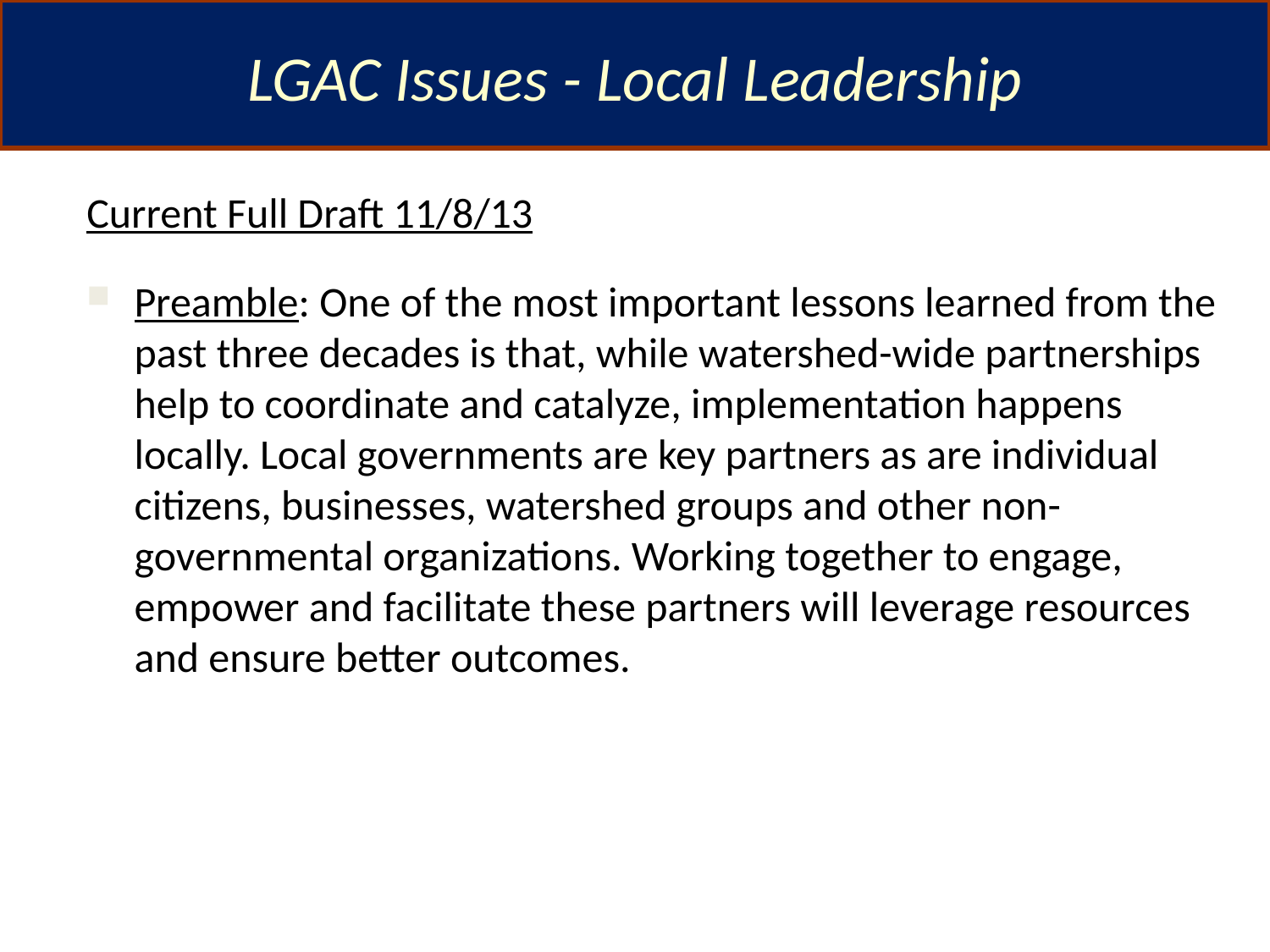

LGAC Issues - Local Leadership
Current Full Draft 11/8/13

Preamble: One of the most important lessons learned from the past three decades is that, while watershed-wide partnerships help to coordinate and catalyze, implementation happens locally. Local governments are key partners as are individual citizens, businesses, watershed groups and other non-governmental organizations. Working together to engage, empower and facilitate these partners will leverage resources and ensure better outcomes.